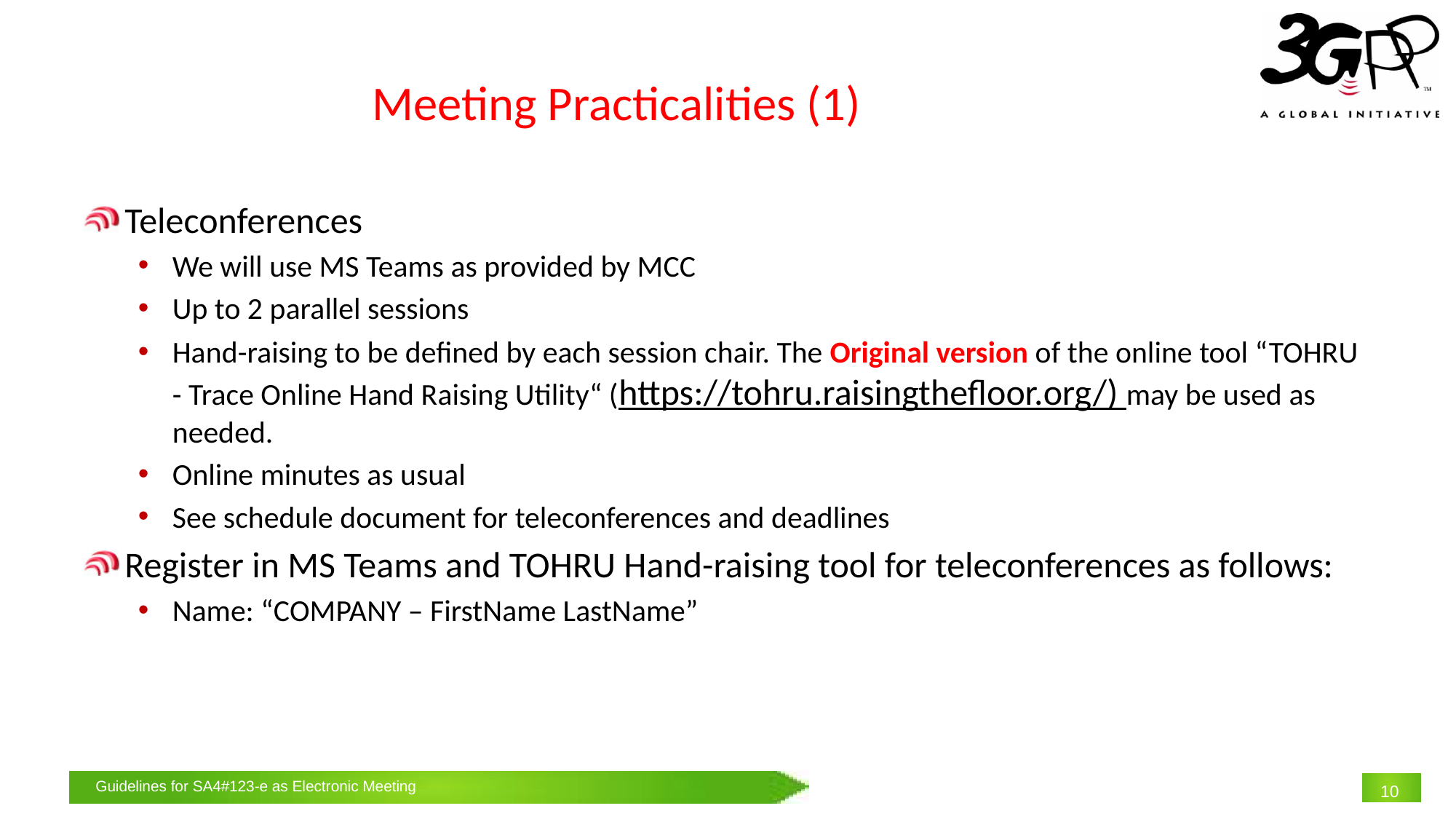

# Meeting Practicalities (1)
Teleconferences
We will use MS Teams as provided by MCC
Up to 2 parallel sessions
Hand-raising to be defined by each session chair. The Original version of the online tool “TOHRU - Trace Online Hand Raising Utility“ (https://tohru.raisingthefloor.org/) may be used as needed.
Online minutes as usual
See schedule document for teleconferences and deadlines
Register in MS Teams and TOHRU Hand-raising tool for teleconferences as follows:
Name: “COMPANY – FirstName LastName”

10